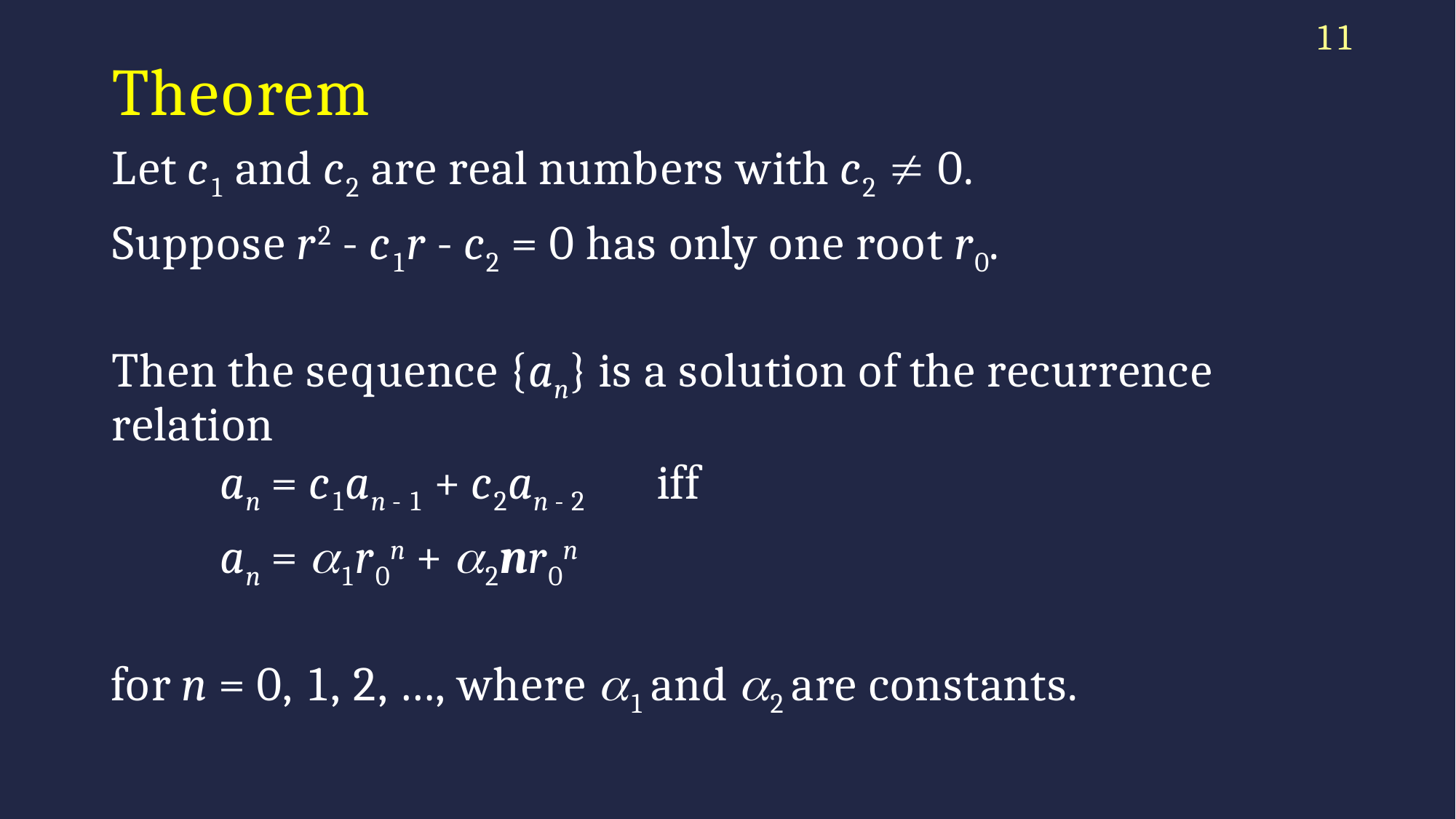

11
# Theorem
Let c1 and c2 are real numbers with c2 ≠ 0.
Suppose r2 - c1r - c2 = 0 has only one root r0.
Then the sequence {an} is a solution of the recurrence relation
	an = c1an - 1 + c2an - 2 	iff
	an = α1r0n + α2nr0n
for n = 0, 1, 2, …, where α1 and α2 are constants.